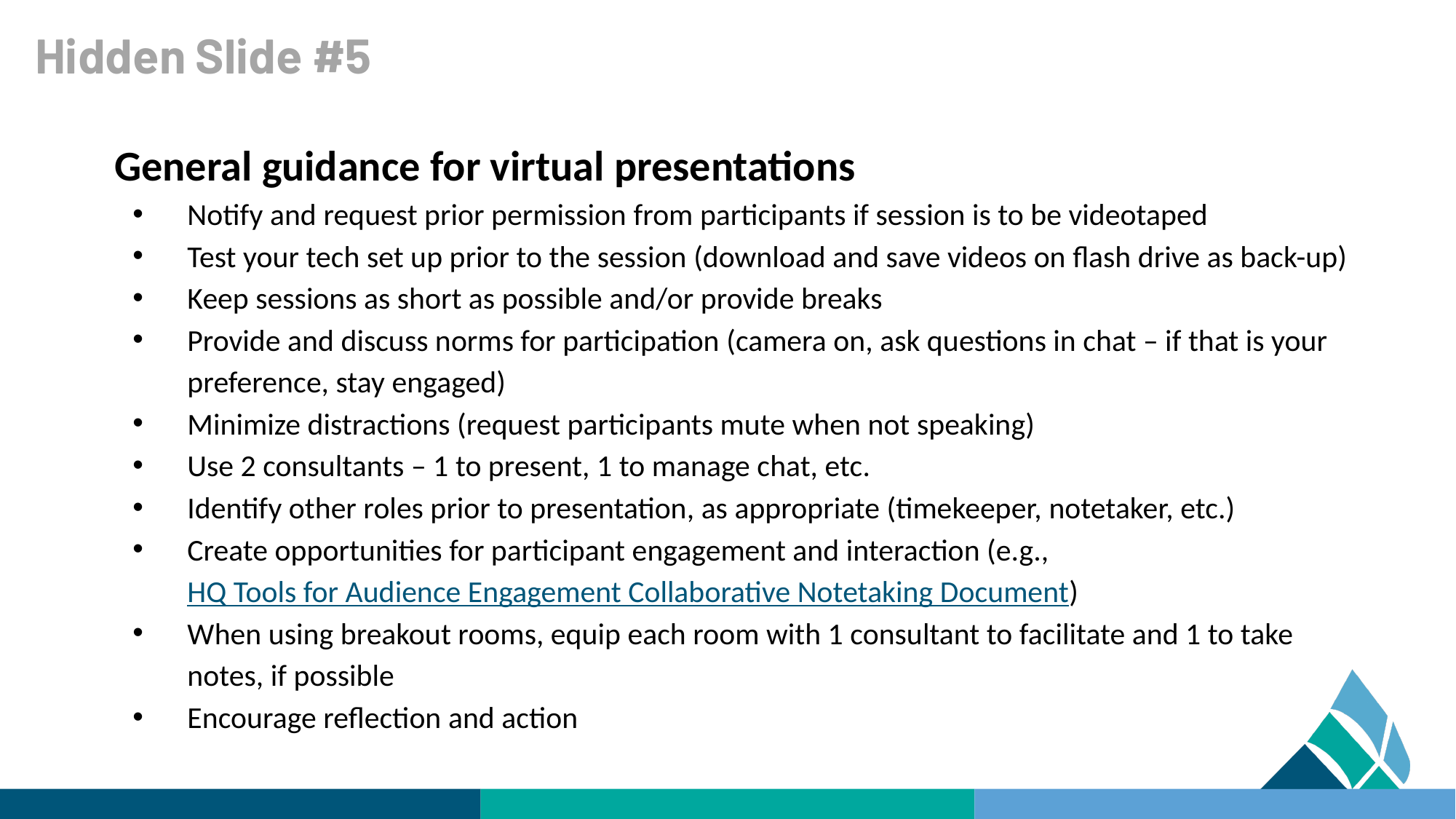

# Hidden Slide #5
General guidance for virtual presentations
Notify and request prior permission from participants if session is to be videotaped
Test your tech set up prior to the session (download and save videos on flash drive as back-up)
Keep sessions as short as possible and/or provide breaks
Provide and discuss norms for participation (camera on, ask questions in chat – if that is your preference, stay engaged)
Minimize distractions (request participants mute when not speaking)
Use 2 consultants – 1 to present, 1 to manage chat, etc.
Identify other roles prior to presentation, as appropriate (timekeeper, notetaker, etc.)
Create opportunities for participant engagement and interaction (e.g., HQ Tools for Audience Engagement Collaborative Notetaking Document)
When using breakout rooms, equip each room with 1 consultant to facilitate and 1 to take notes, if possible
Encourage reflection and action